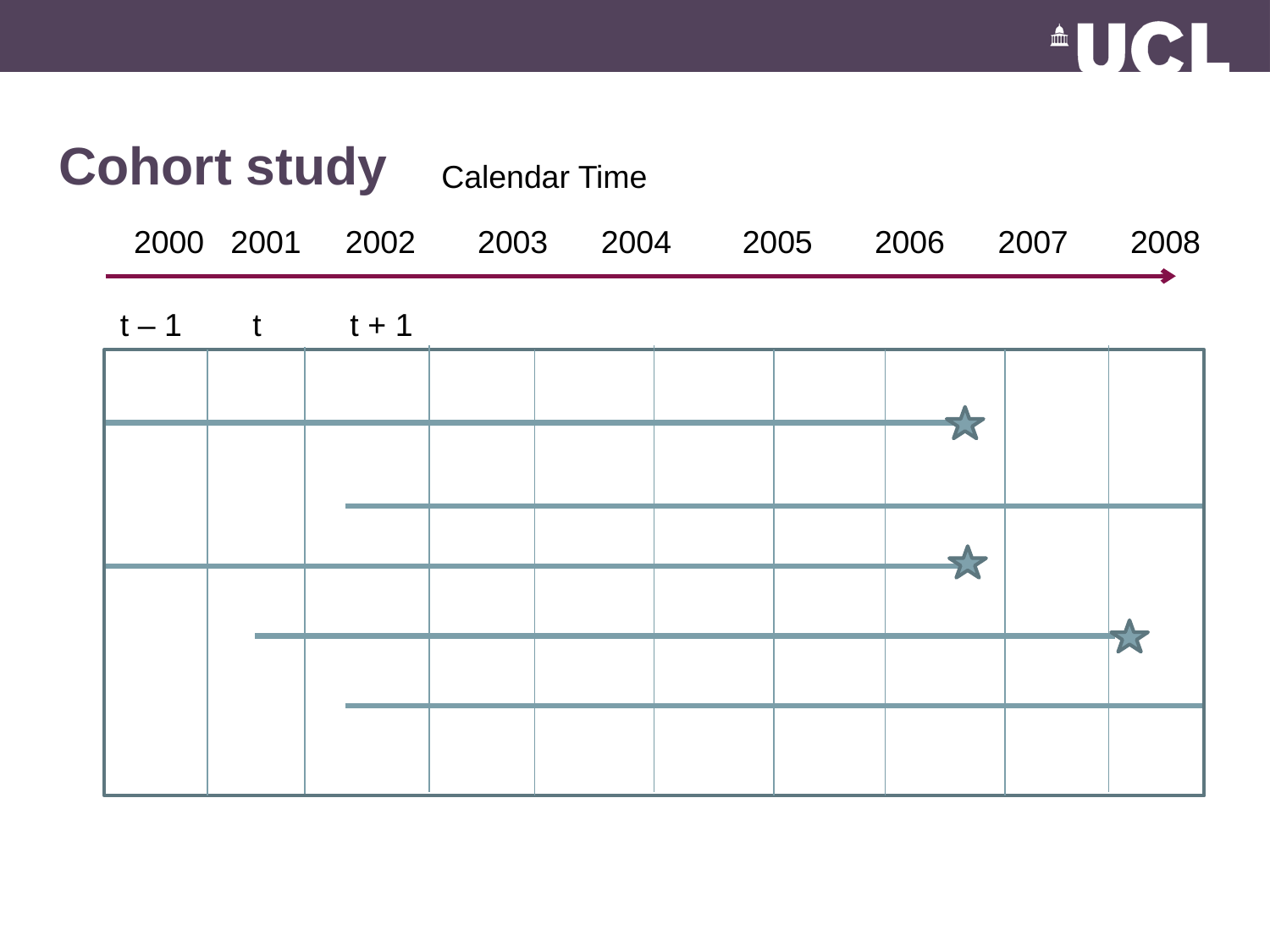

# Cohort study
Calendar Time
2000   2001     2002       2003      2004        2005       2006      2007       2008
t – 1        t          t + 1